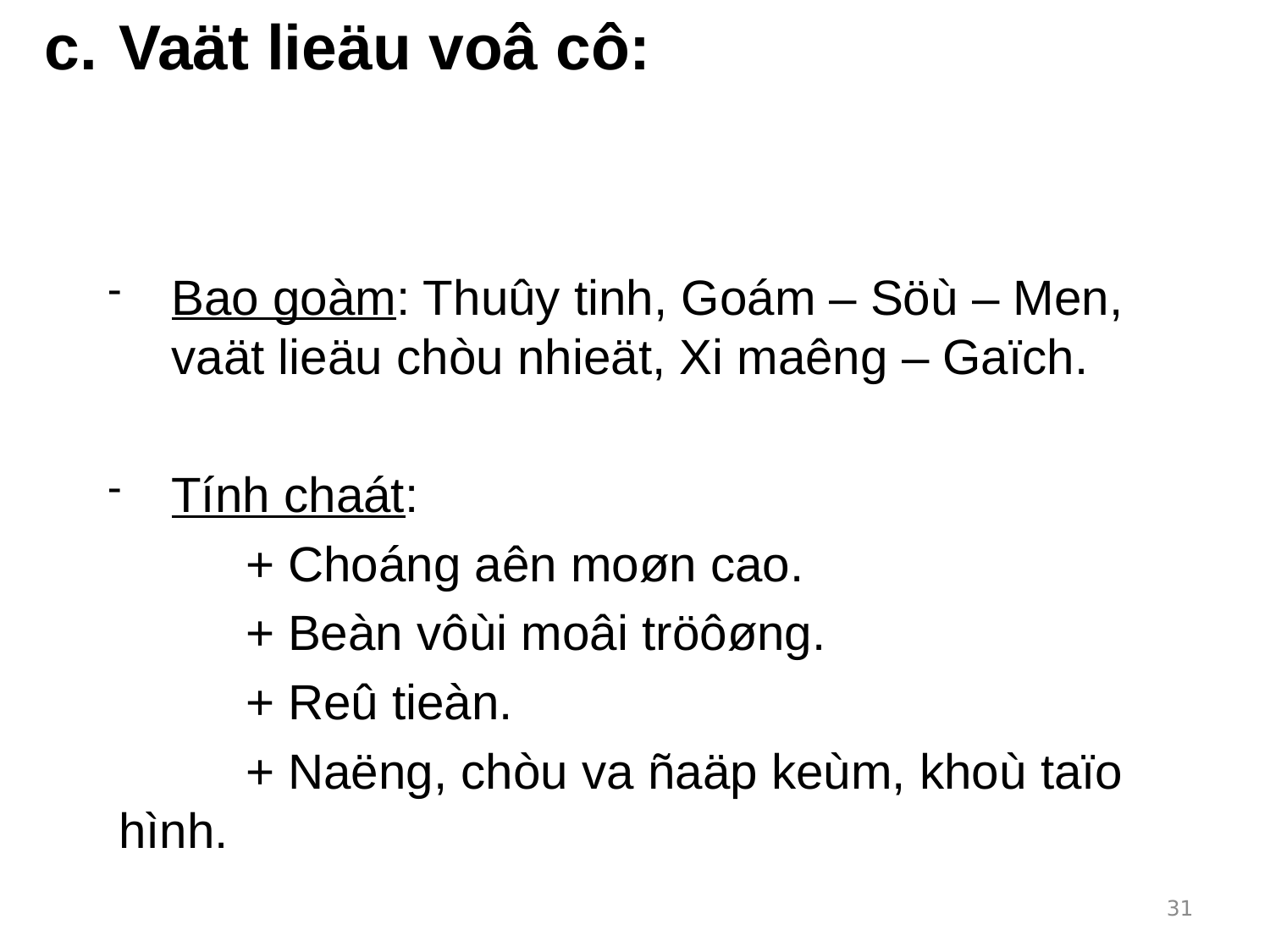

Vaät lieäu voâ cô:

Bao goàm: Thuûy tinh, Goám – Söù – Men, vaät lieäu chòu nhieät, Xi maêng – Gaïch.

Tính chaát:
		+ Choáng aên moøn cao.
		+ Beàn vôùi moâi tröôøng.
		+ Reû tieàn.
		+ Naëng, chòu va ñaäp keùm, khoù taïo hình.
31